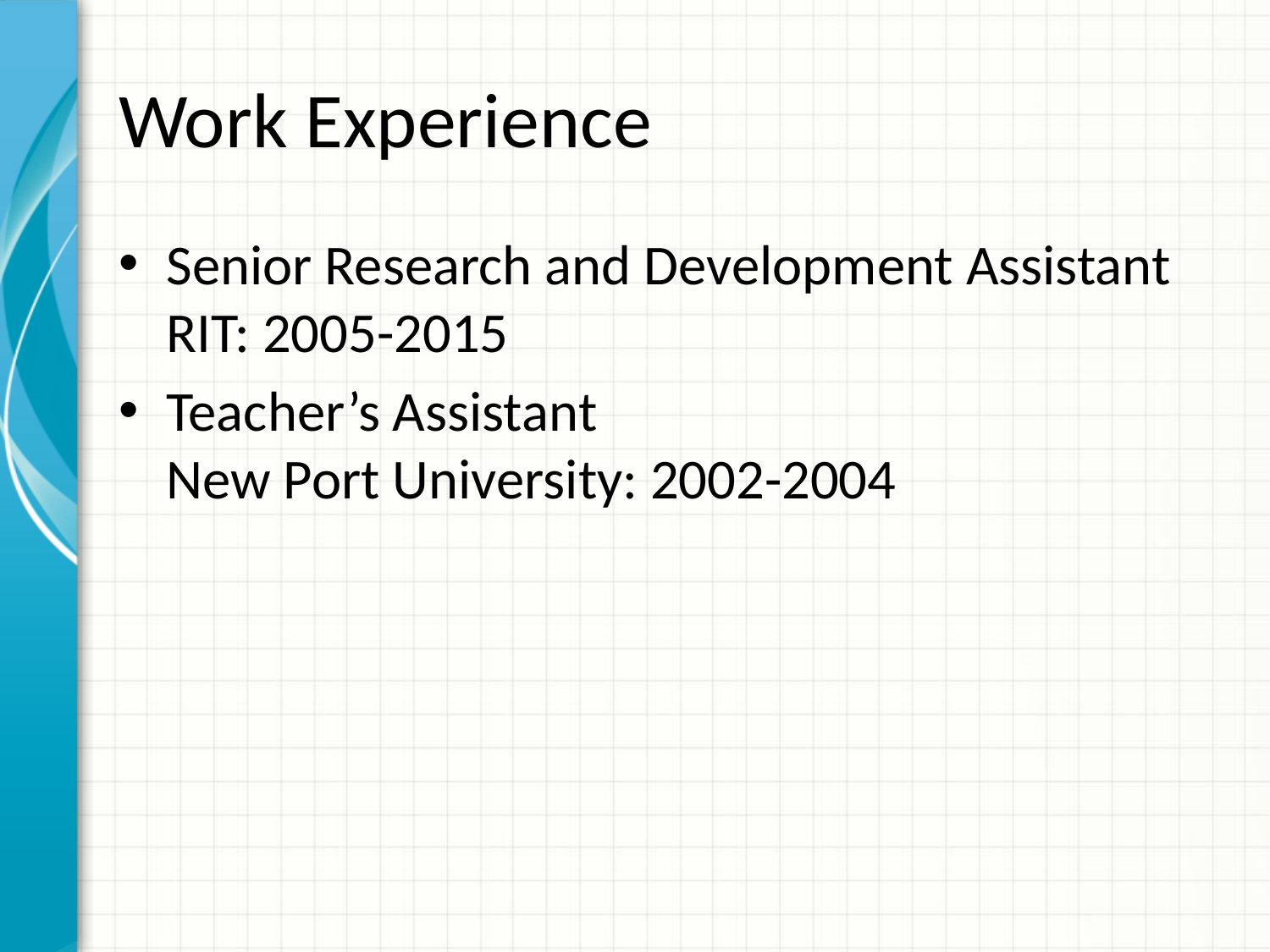

# Work Experience
Senior Research and Development Assistant RIT: 2005-2015
Teacher’s Assistant                                          New Port University: 2002-2004